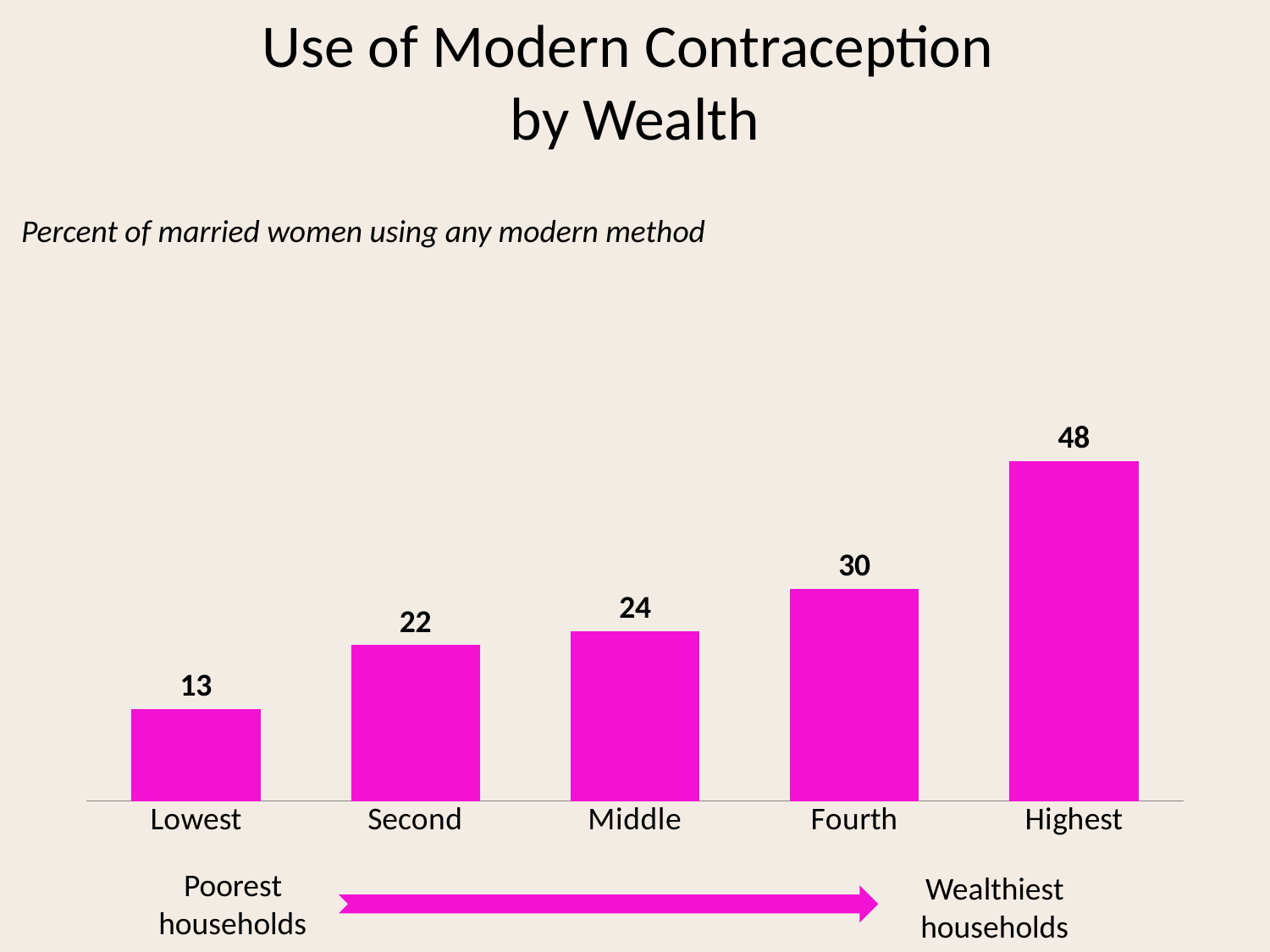

# Use of Modern Contraception by Wealth
Percent of married women using any modern method

### Chart

| Category | Series 1 |
|---|---|
| Lowest | 13.0 |
| Second | 22.0 |
| Middle | 24.0 |
| Fourth | 30.0 |
| Highest | 48.0 |
Poorest households
Wealthiest households